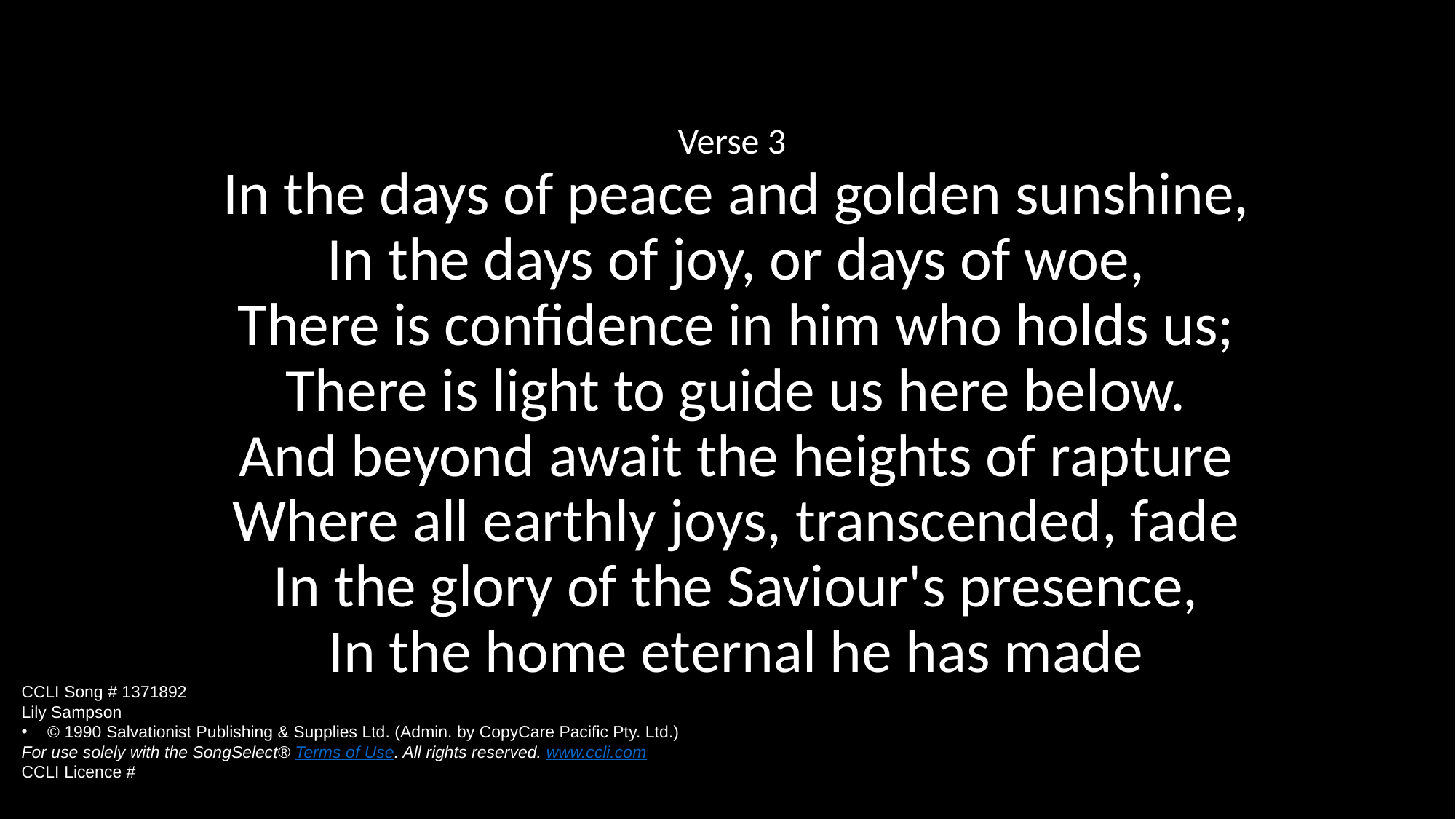

Verse 3
In the days of peace and golden sunshine,
In the days of joy, or days of woe,
There is confidence in him who holds us;
There is light to guide us here below.
And beyond await the heights of rapture
Where all earthly joys, transcended, fade
In the glory of the Saviour's presence,
In the home eternal he has made
CCLI Song # 1371892
Lily Sampson
© 1990 Salvationist Publishing & Supplies Ltd. (Admin. by CopyCare Pacific Pty. Ltd.)
For use solely with the SongSelect® Terms of Use. All rights reserved. www.ccli.com
CCLI Licence #